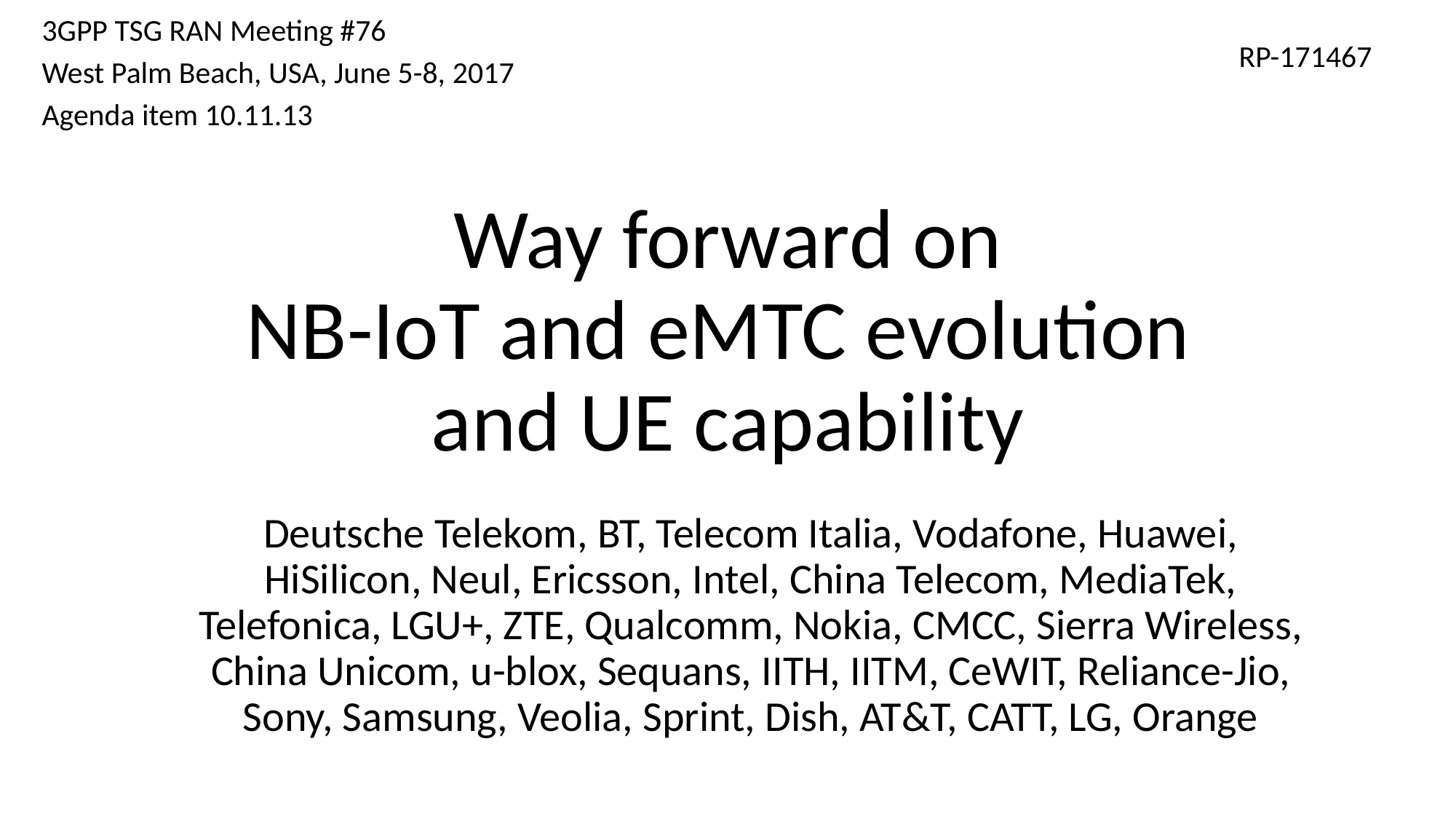

3GPP TSG RAN Meeting #76
West Palm Beach, USA, June 5-8, 2017
Agenda item 10.11.13
RP-171467
# Way forward on NB-IoT and eMTC evolution and UE capability
Deutsche Telekom, BT, Telecom Italia, Vodafone, Huawei, HiSilicon, Neul, Ericsson, Intel, China Telecom, MediaTek, Telefonica, LGU+, ZTE, Qualcomm, Nokia, CMCC, Sierra Wireless, China Unicom, u-blox, Sequans, IITH, IITM, CeWIT, Reliance-Jio, Sony, Samsung, Veolia, Sprint, Dish, AT&T, CATT, LG, Orange